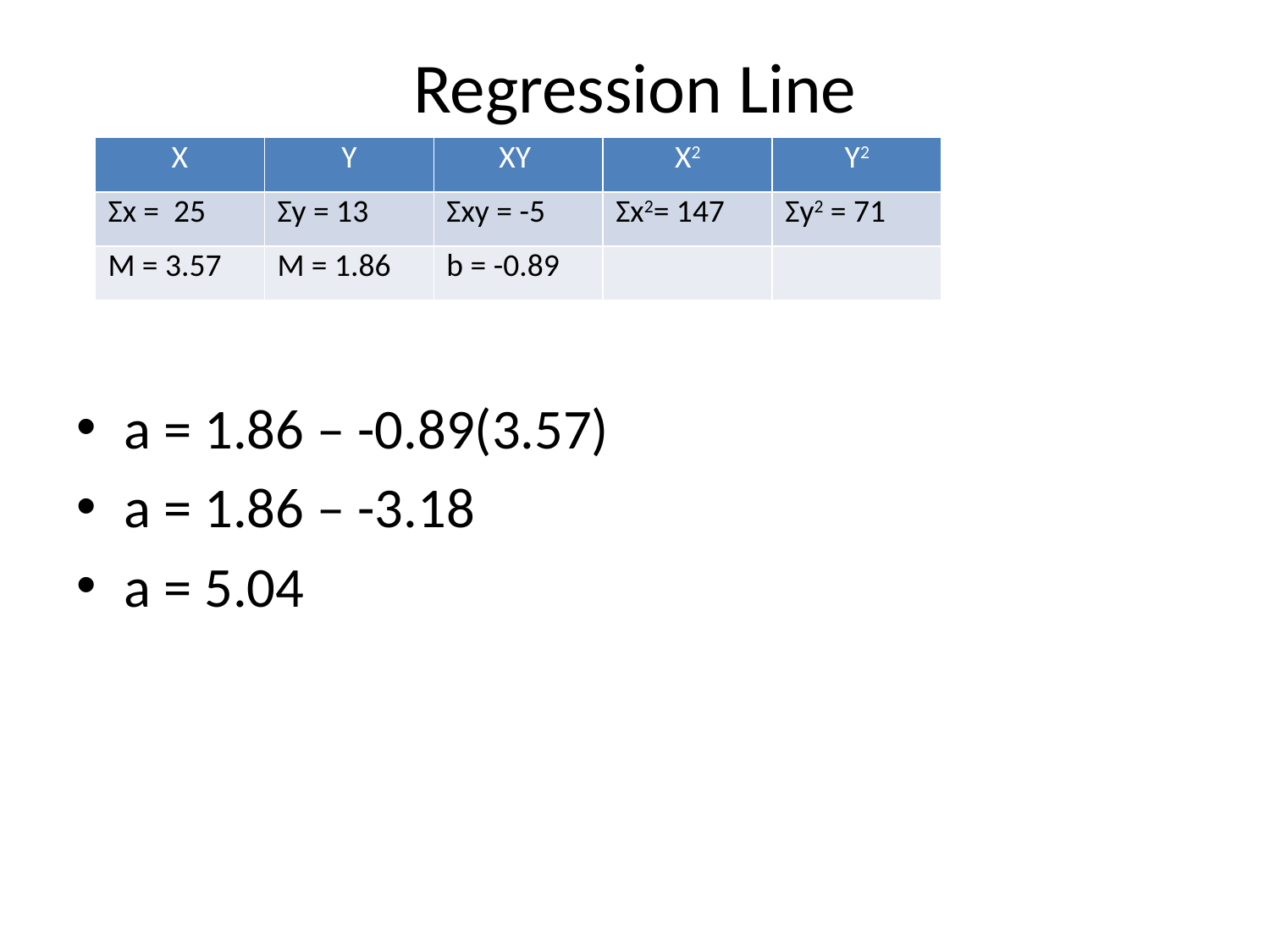

# Regression Line
| X | Y | XY | X2 | Y2 |
| --- | --- | --- | --- | --- |
| Σx = 25 | Σy = 13 | Σxy = -5 | Σx2= 147 | Σy2 = 71 |
| M = 3.57 | M = 1.86 | b = -0.89 |  |  |

a = 1.86 – -0.89(3.57)
a = 1.86 – -3.18
a = 5.04